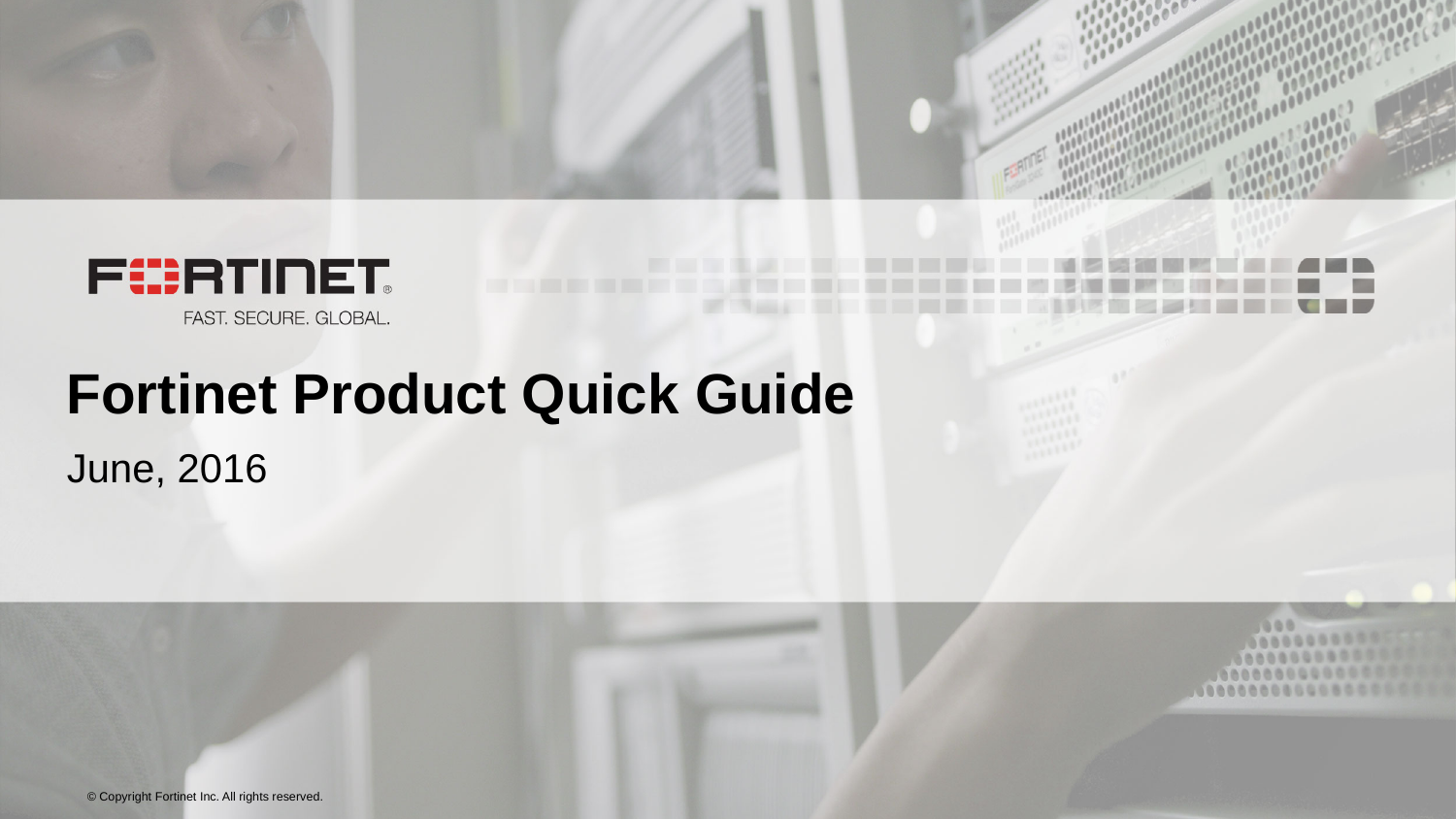

# Fortinet Product Quick Guide
June, 2016